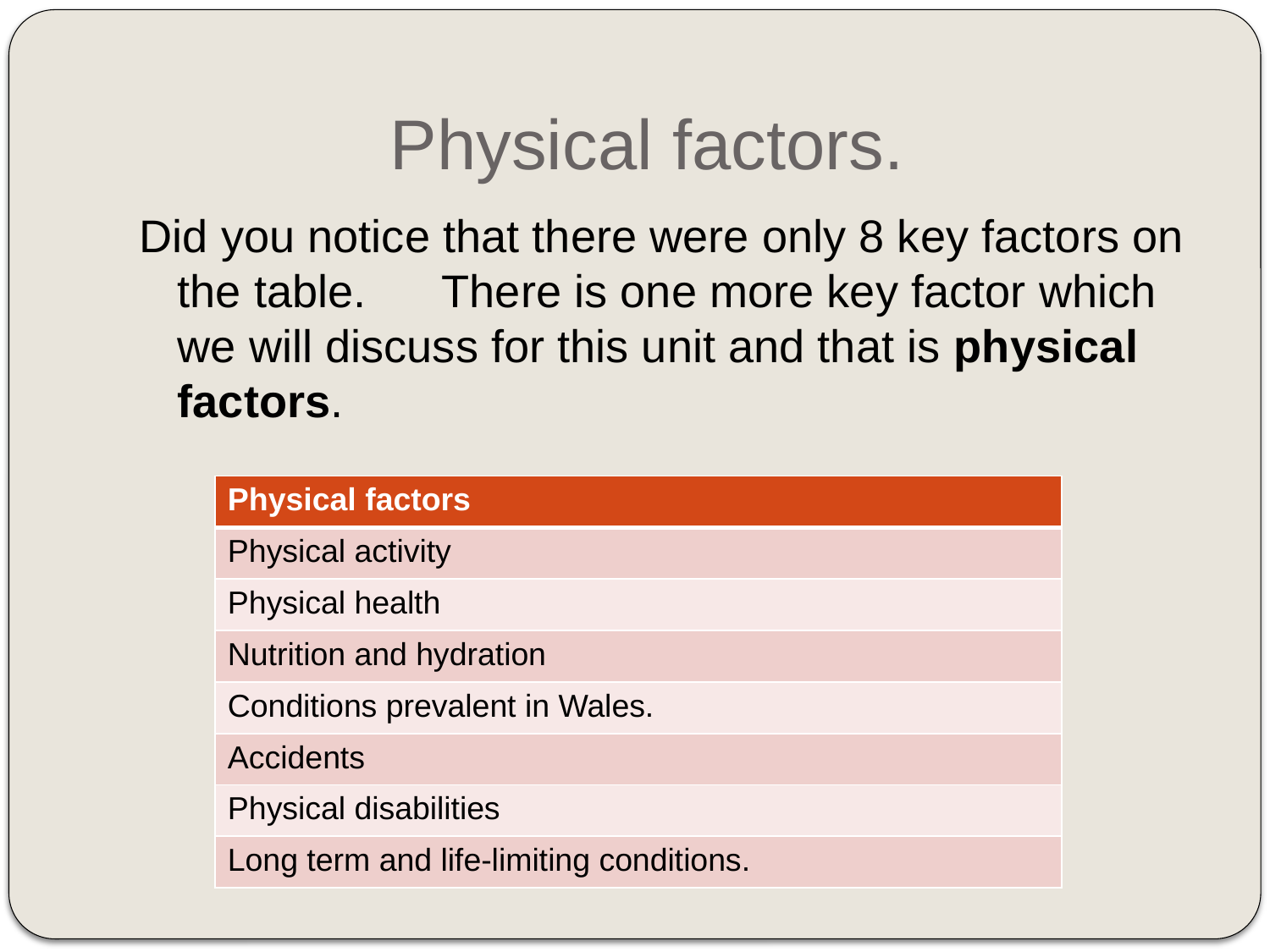

# Physical factors.
Did you notice that there were only 8 key factors on the table.      There is one more key factor which we will discuss for this unit and that is physical factors.

| Physical factors |
| --- |
| Physical activity |
| Physical health |
| Nutrition and hydration |
| Conditions prevalent in Wales. |
| Accidents |
| Physical disabilities |
| Long term and life-limiting conditions. |